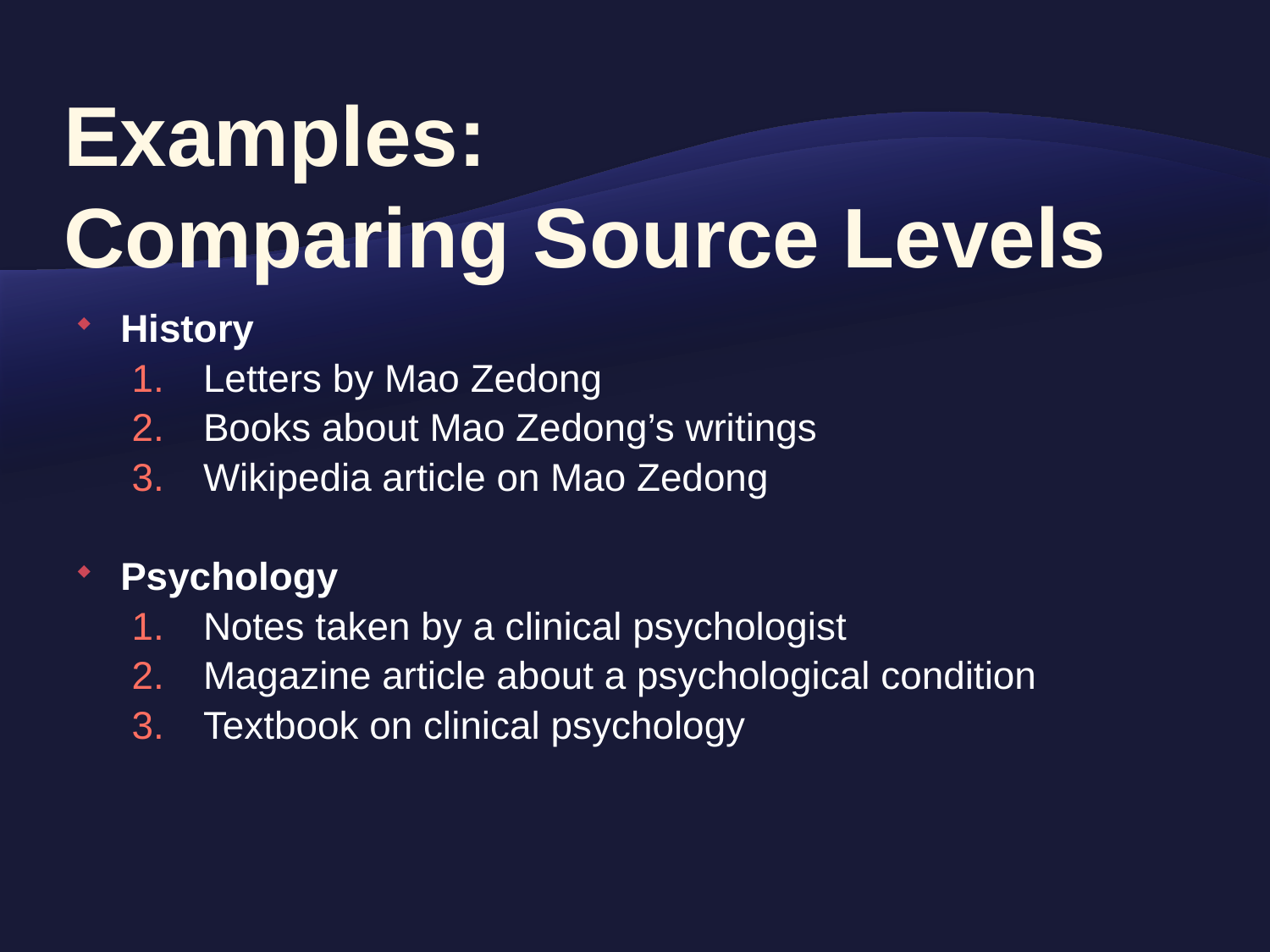

# Examples: Comparing Source Levels
History
Letters by Mao Zedong
Books about Mao Zedong’s writings
Wikipedia article on Mao Zedong

Psychology
Notes taken by a clinical psychologist
Magazine article about a psychological condition
Textbook on clinical psychology